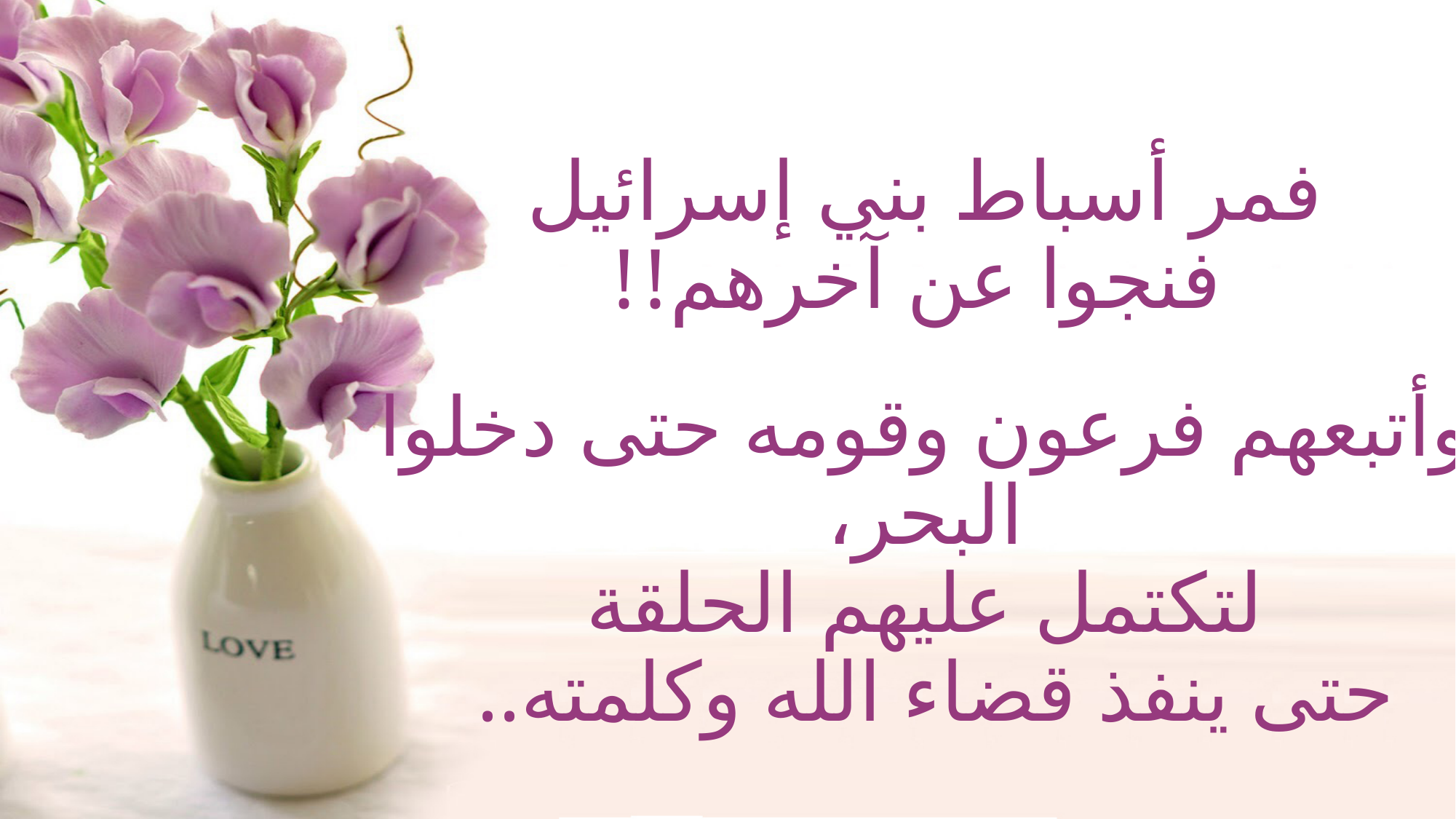

# فمر أسباط بني إسرائيل فنجوا عن آخرهم!! وأتبعهم فرعون وقومه حتى دخلوا البحر، لتكتمل عليهم الحلقة حتى ينفذ قضاء الله وكلمته..